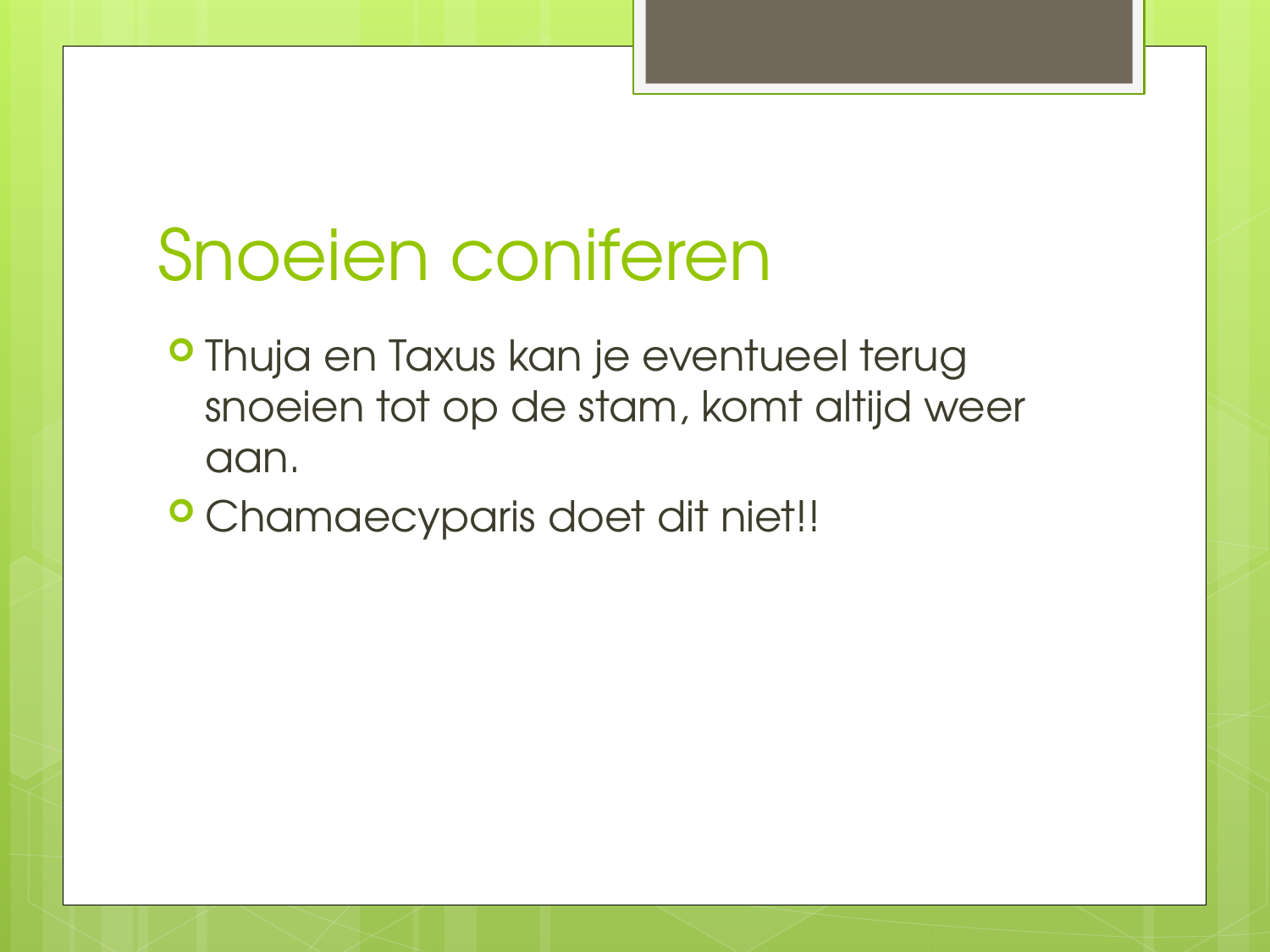

# Snoeien coniferen
Thuja en Taxus kan je eventueel terug snoeien tot op de stam, komt altijd weer aan.
Chamaecyparis doet dit niet!!